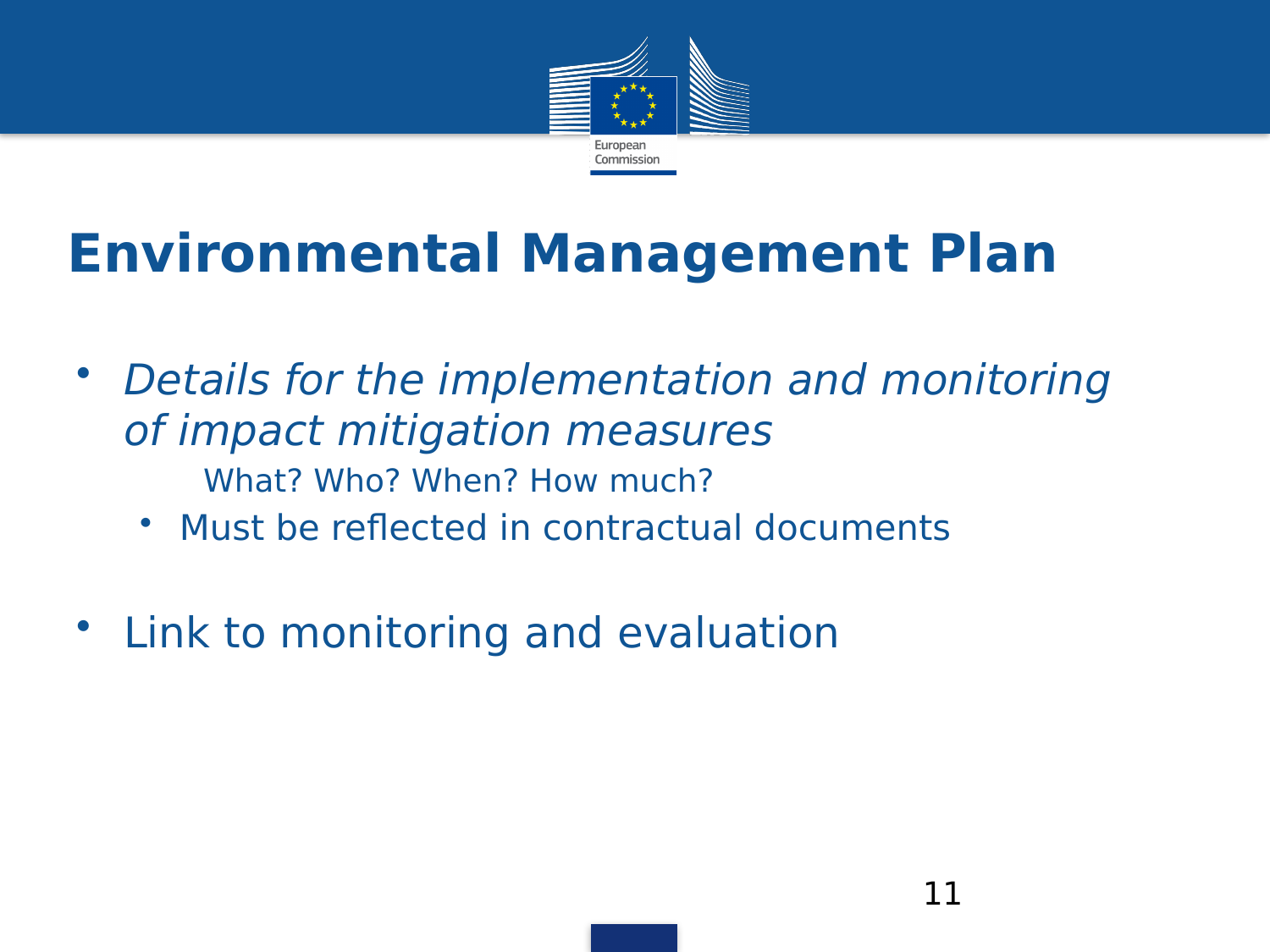

# Environmental Management Plan
Details for the implementation and monitoring of impact mitigation measures
What? Who? When? How much?
Must be reflected in contractual documents

Link to monitoring and evaluation
11